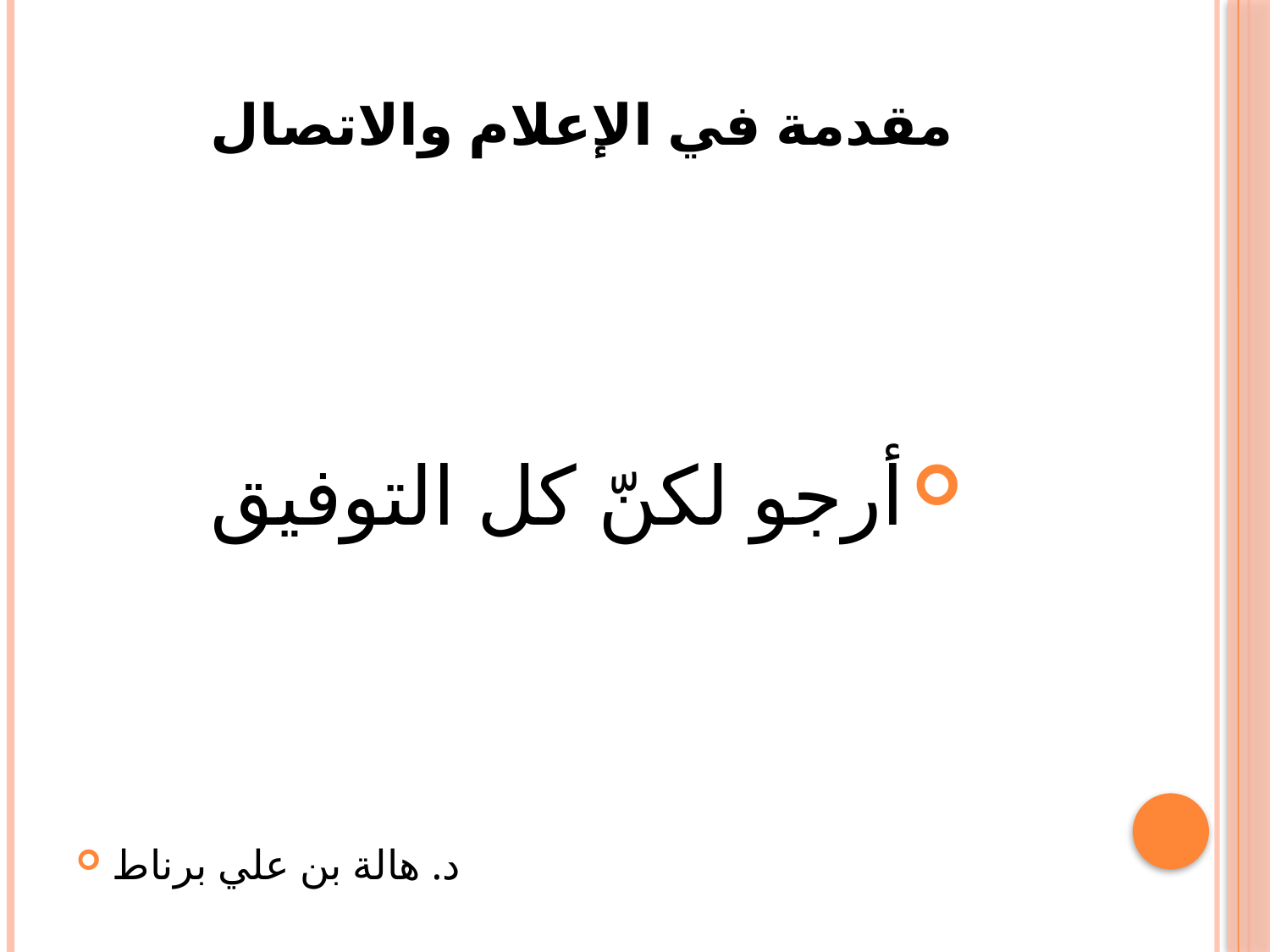

# مقدمة في الإعلام والاتصال

أرجو لكنّ كل التوفيق

د. هالة بن علي برناط